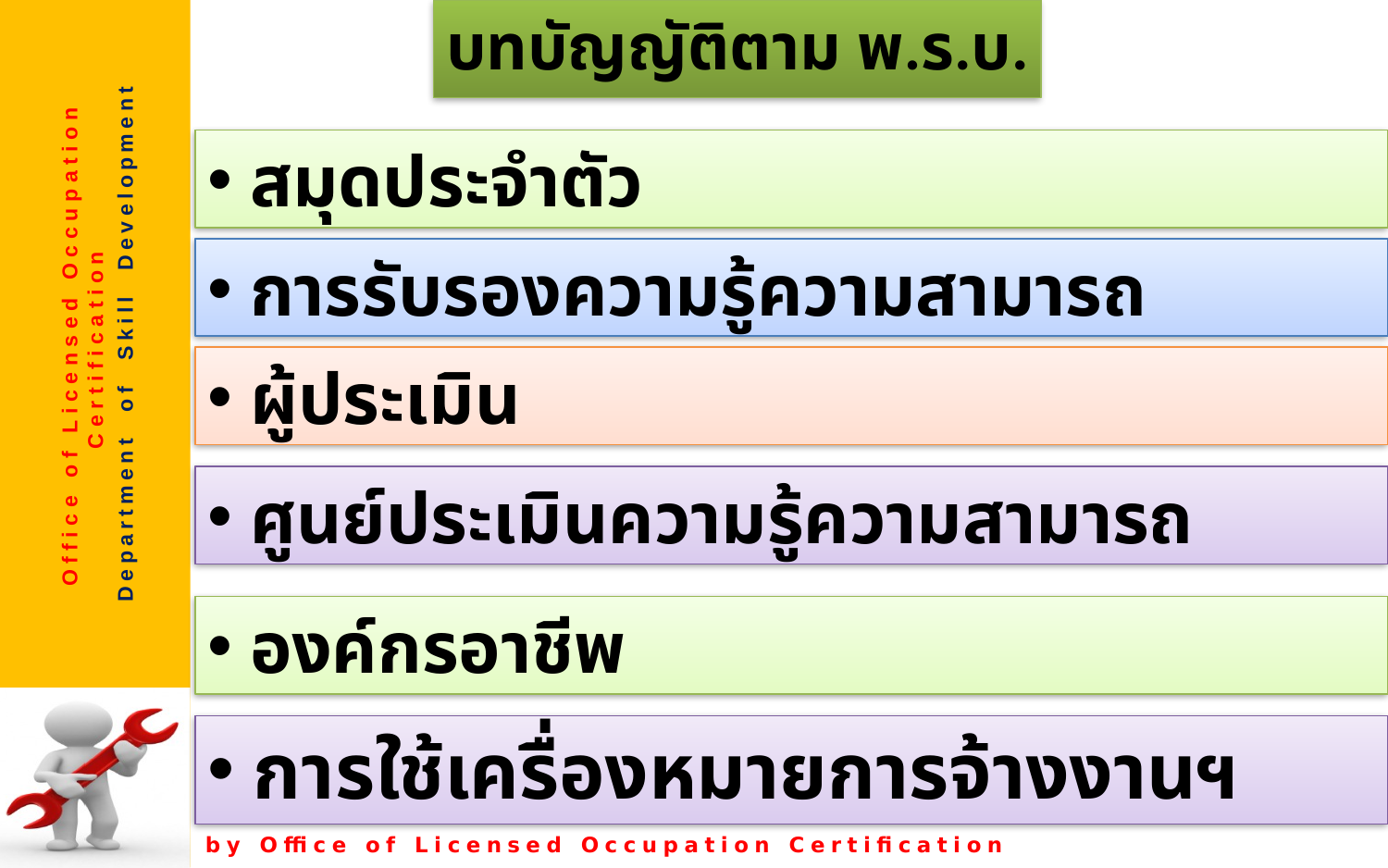

บทบัญญัติตาม พ.ร.บ.
สมุดประจำตัว
การรับรองความรู้ความสามารถ

ผู้ประเมิน

ศูนย์ประเมินความรู้ความสามารถ
องค์กรอาชีพ
การใช้เครื่องหมายการจ้างงานฯ